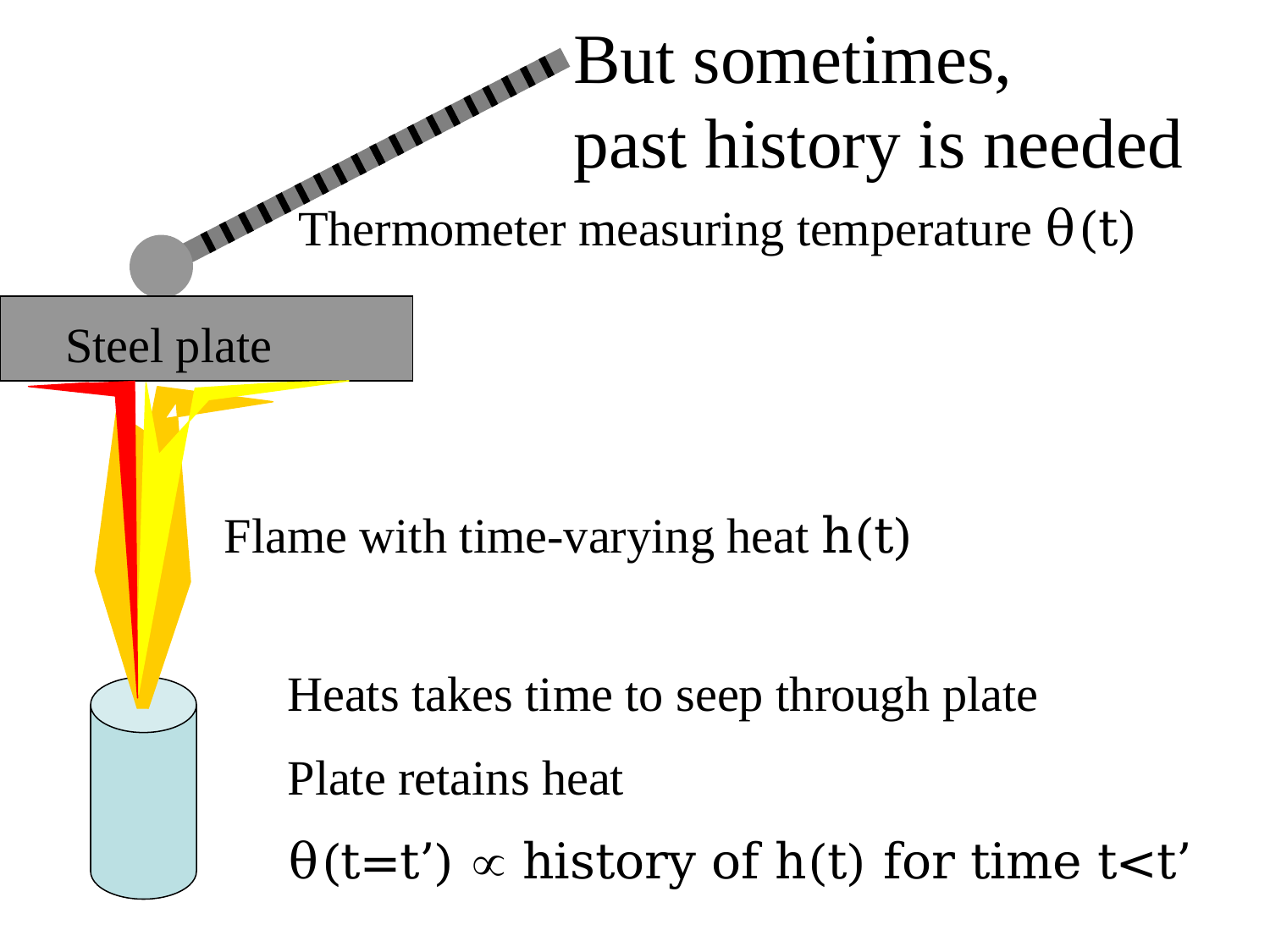

# But sometimes, past history is needed

Thermometer measuring temperature θ(t)

Steel plate

Flame with time-varying heat h(t)
Heats takes time to seep through plate
Plate retains heat
θ(t=t’) ∝ history of h(t) for time t<t’